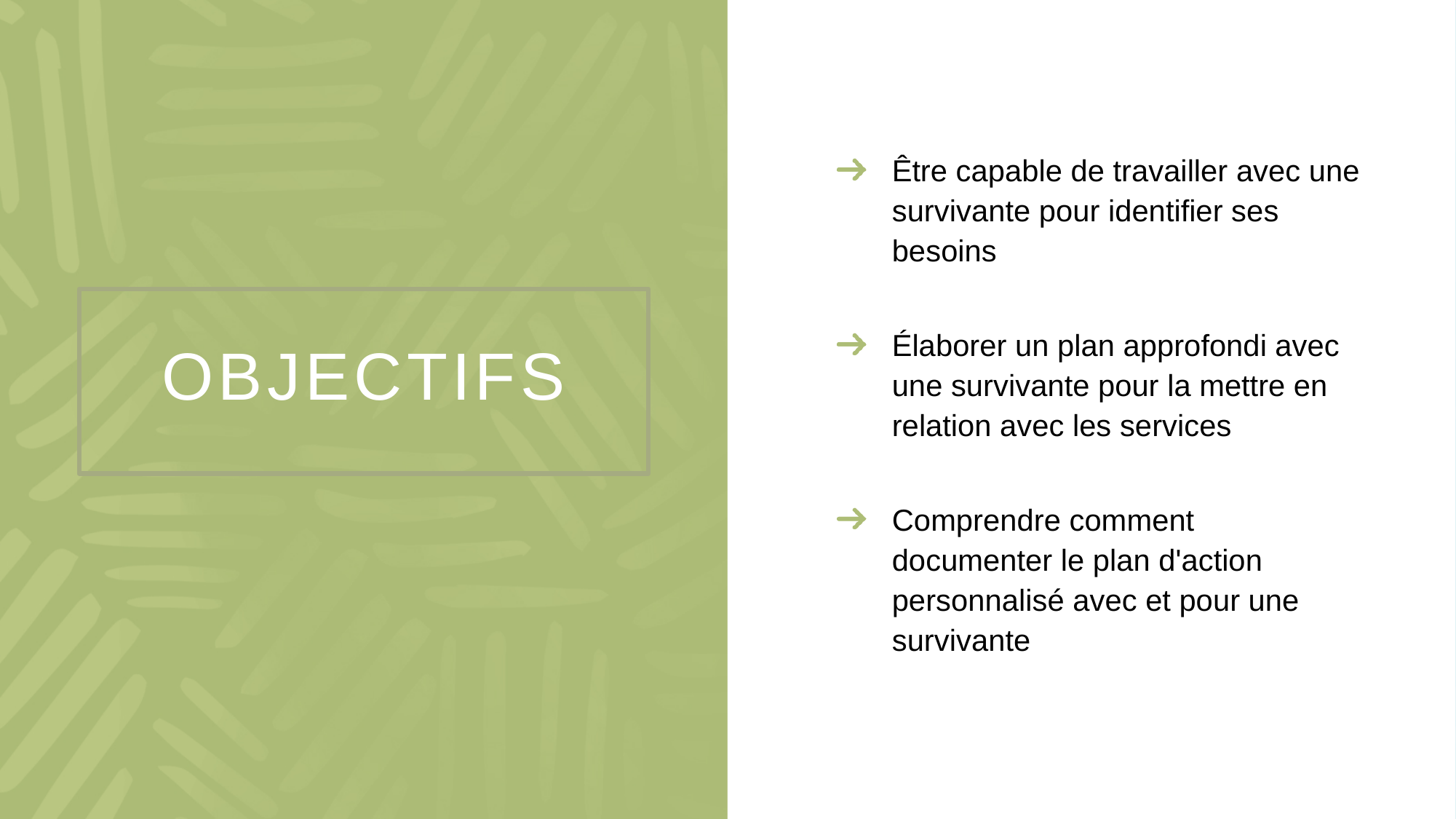

Être capable de travailler avec une survivante pour identifier ses besoins
Élaborer un plan approfondi avec une survivante pour la mettre en relation avec les services
Comprendre comment documenter le plan d'action personnalisé avec et pour une survivante
# Objectifs